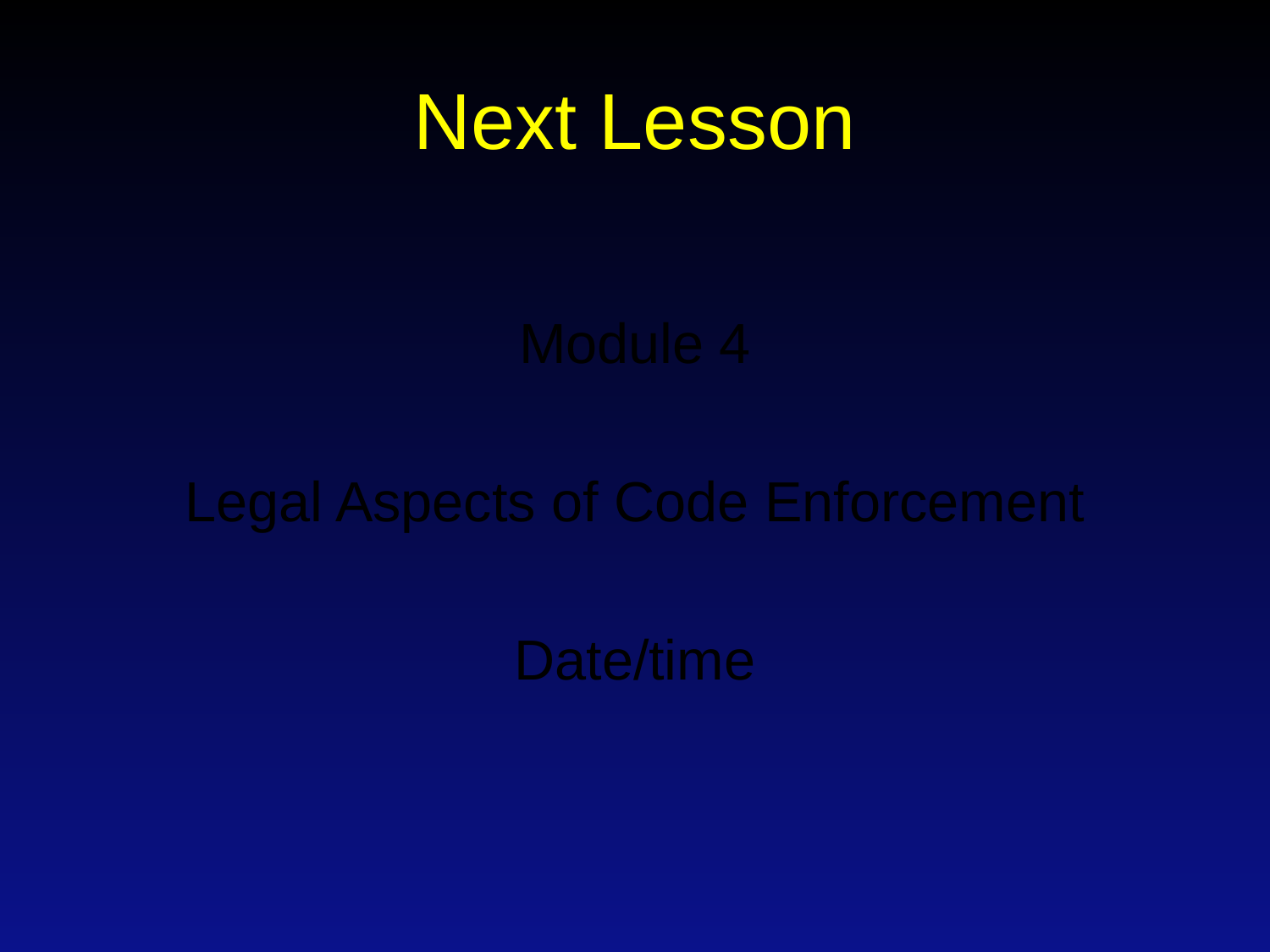

# Next Lesson

Module 4

Legal Aspects of Code Enforcement

Date/time